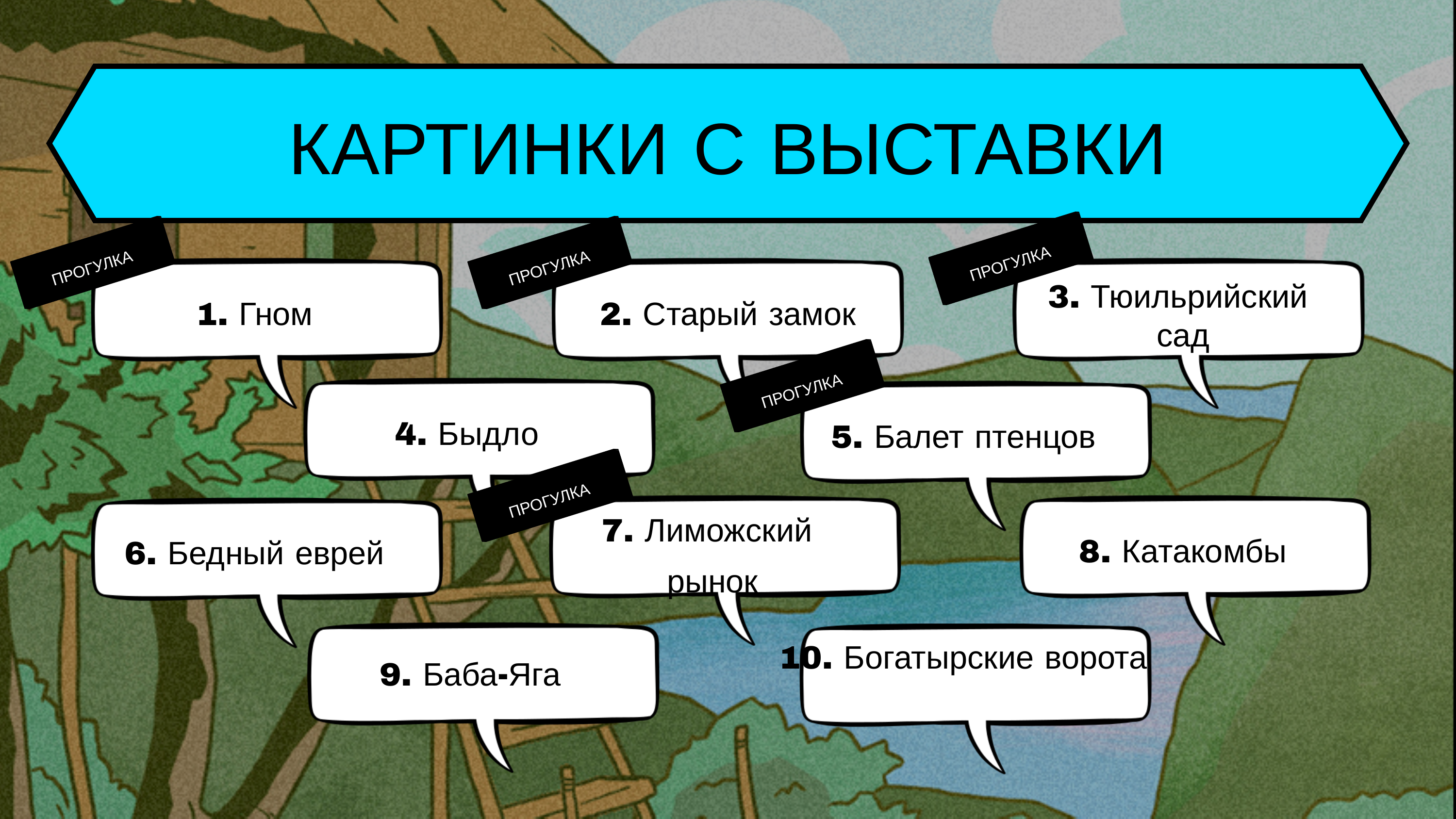

КАРТИНКИ С ВЫСТАВКИ
Т т
Т т
Т т
ПРОГУЛКА
ПРОГУЛКА
ПРОГУЛКА

3. Тюильрийский
сад
1. Гном
2. Старый замок
Т т
ПРОГУЛКА

4. Быдло
5. Балет птенцов
Т т
ПРОГУЛКА

7. Лиможский
рынок

8. Катакомбы
6. Бедный еврей

10. Богатырские ворота
9. Баба-Яга